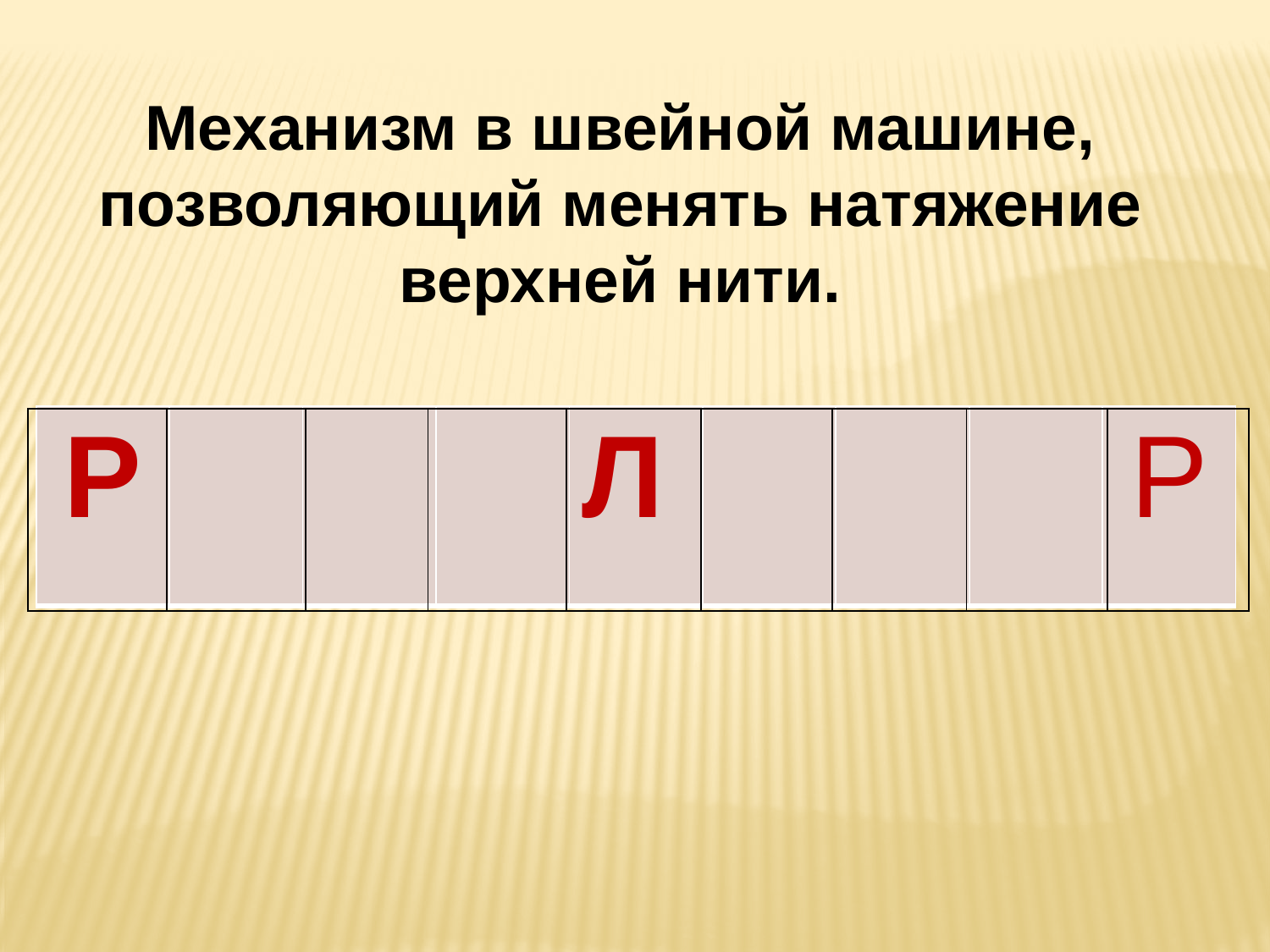

Механизм в швейной машине, позволяющий менять натяжение верхней нити.
| Р |  |  |  | Л |  |  |  | Р |
| --- | --- | --- | --- | --- | --- | --- | --- | --- |
|  |  |  |  |  |  |  |  |  |
| --- | --- | --- | --- | --- | --- | --- | --- | --- |